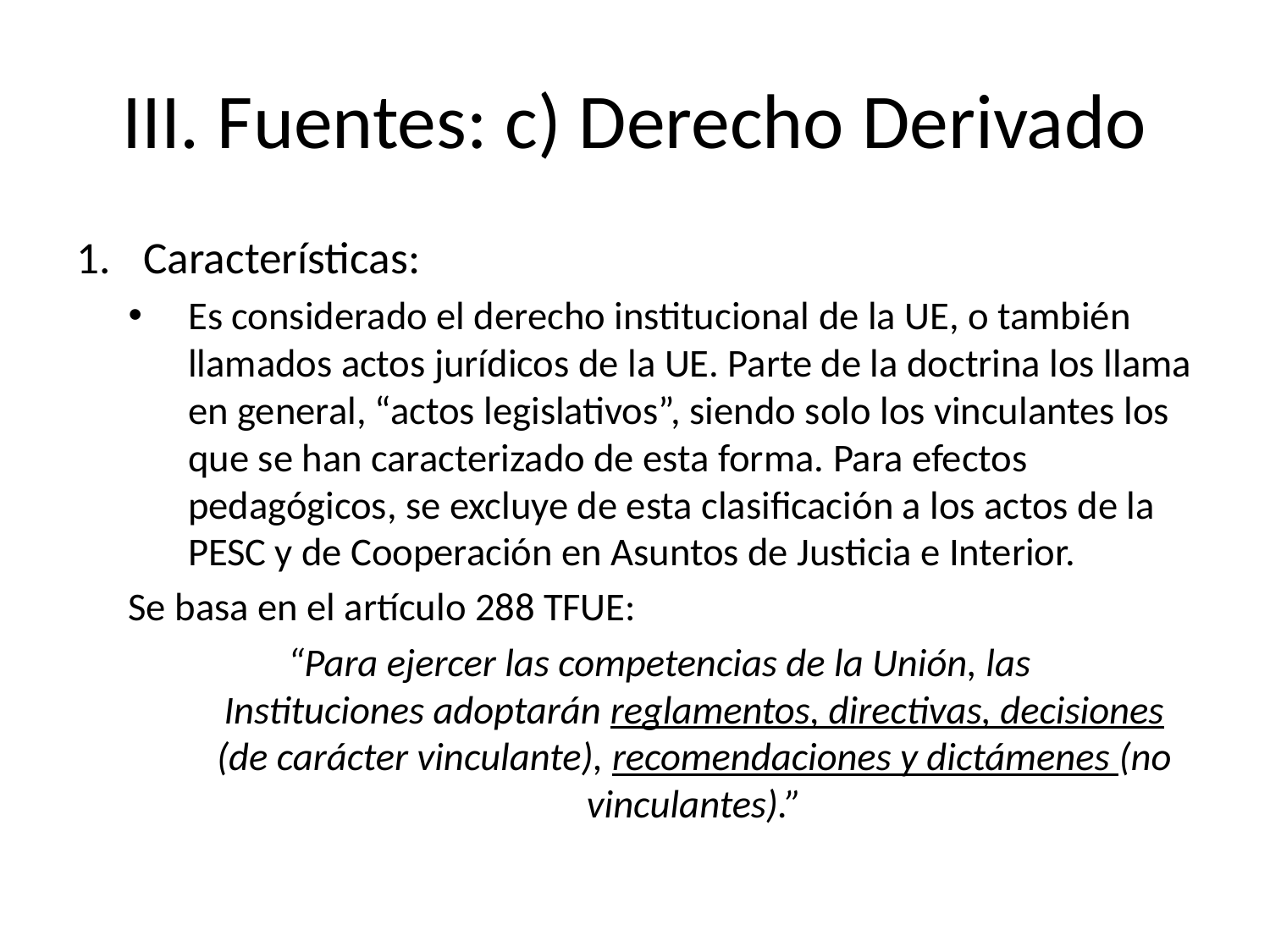

# III. Fuentes: c) Derecho Derivado
Características:
Es considerado el derecho institucional de la UE, o también llamados actos jurídicos de la UE. Parte de la doctrina los llama en general, “actos legislativos”, siendo solo los vinculantes los que se han caracterizado de esta forma. Para efectos pedagógicos, se excluye de esta clasificación a los actos de la PESC y de Cooperación en Asuntos de Justicia e Interior.
	Se basa en el artículo 288 TFUE:
“Para ejercer las competencias de la Unión, las 	Instituciones adoptarán reglamentos, directivas, decisiones (de carácter vinculante), recomendaciones y dictámenes (no vinculantes).”